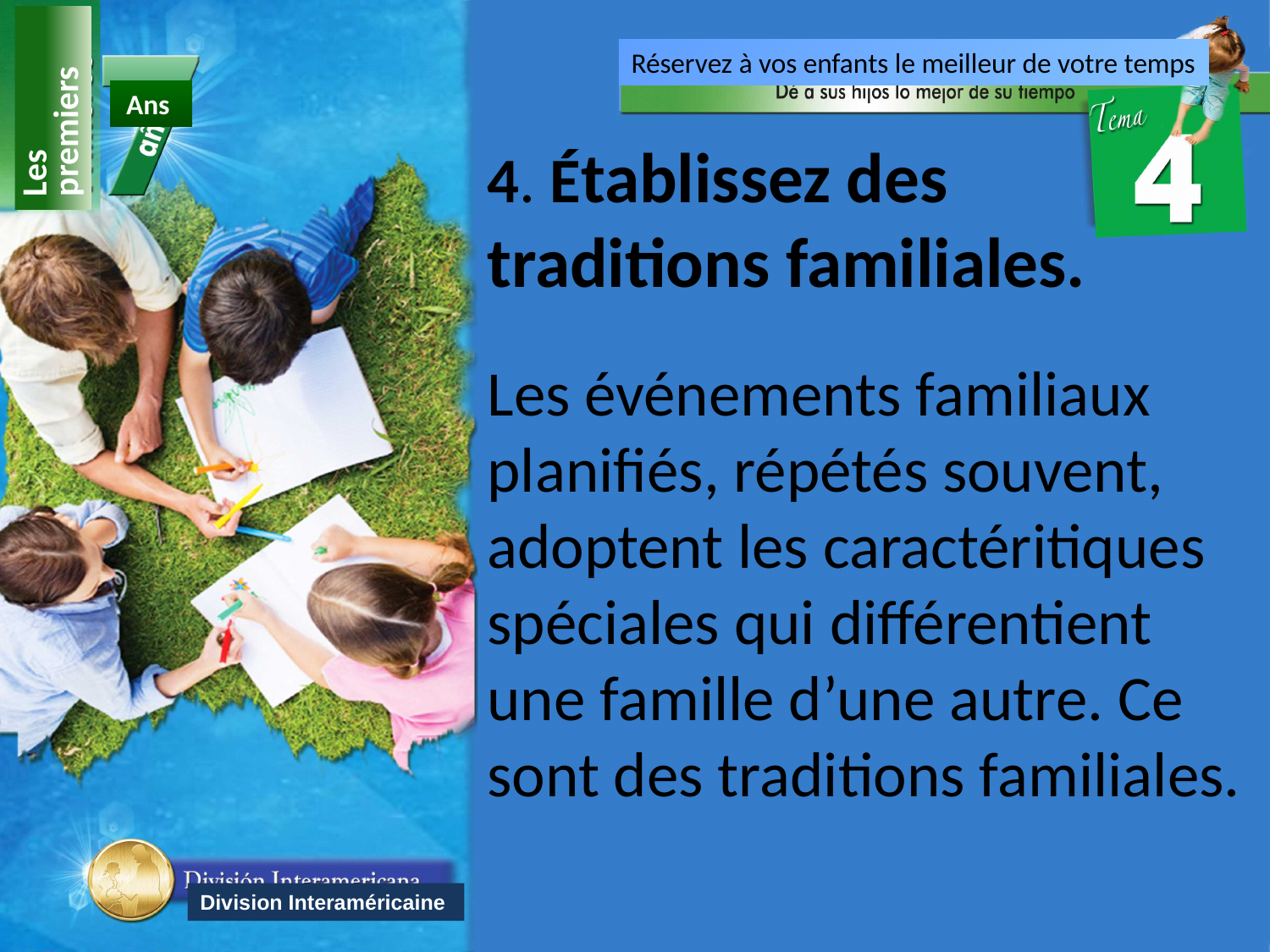

Réservez à vos enfants le meilleur de votre temps
Les premiers
Ans
4. Établissez des  traditions familiales.

Les événements familiaux planifiés, répétés souvent, adoptent les caractéritiques spéciales qui différentient une famille d’une autre. Ce sont des traditions familiales.
Division Interaméricaine